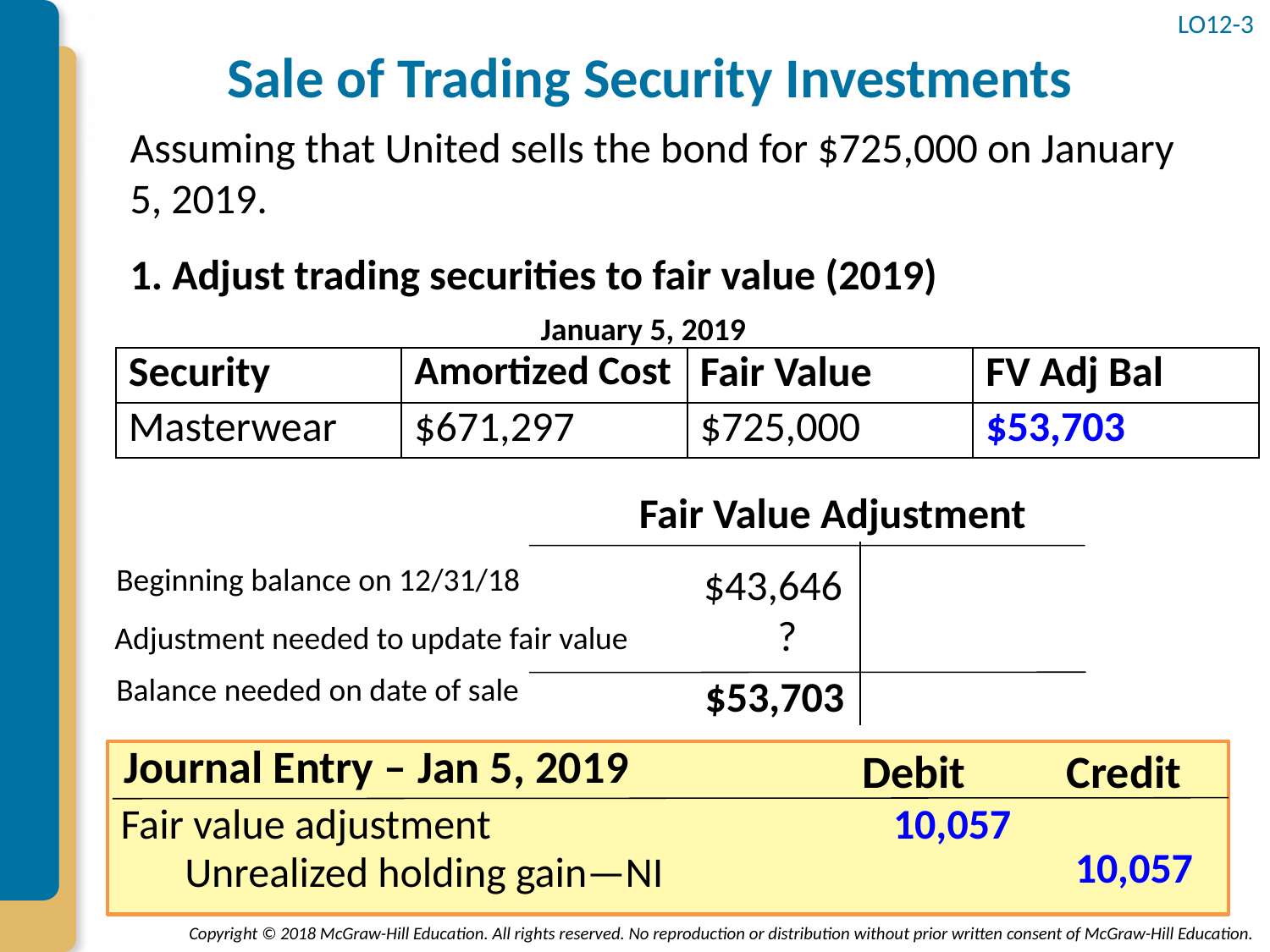

LO12-3
# Sale of Trading Security Investments
Assuming that United sells the bond for $725,000 on January 5, 2019.
1. Adjust trading securities to fair value (2019)
January 5, 2019
| Security | Amortized Cost | Fair Value | FV Adj Bal |
| --- | --- | --- | --- |
| Masterwear | $671,297 | $725,000 | $53,703 |
Fair Value Adjustment
$43,646    ?
Beginning balance on 12/31/18
Adjustment needed to update fair value
Balance needed on date of sale
$53,703
Journal Entry – Jan 5, 2019
Debit
Credit

Fair value adjustment
10,057
10,057
Unrealized holding gain—NI